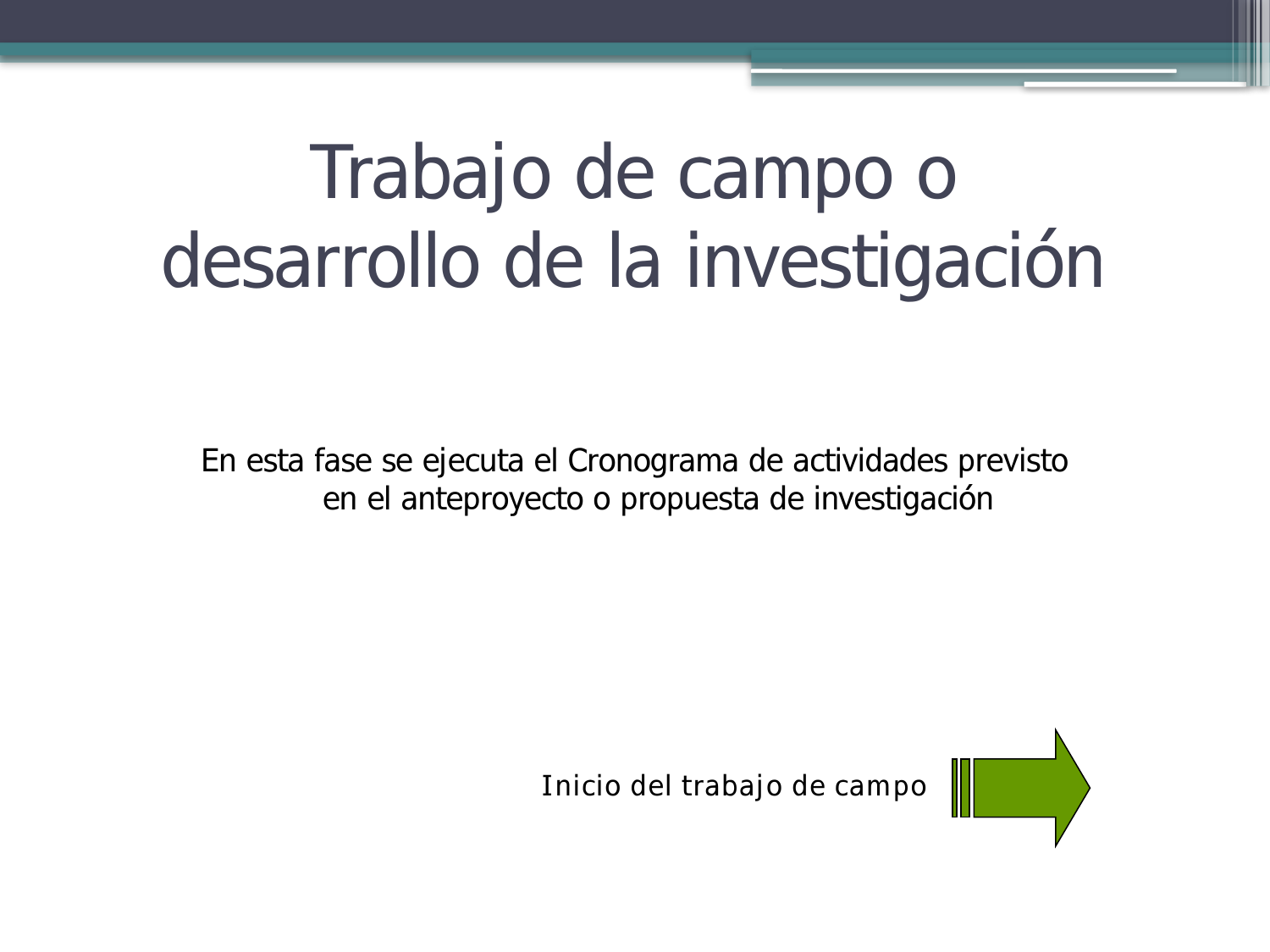

Trabajo de campo o
desarrollo de la investigación
En esta fase se ejecuta el Cronograma de actividades previsto en el anteproyecto o propuesta de investigación

Inicio del trabajo de campo